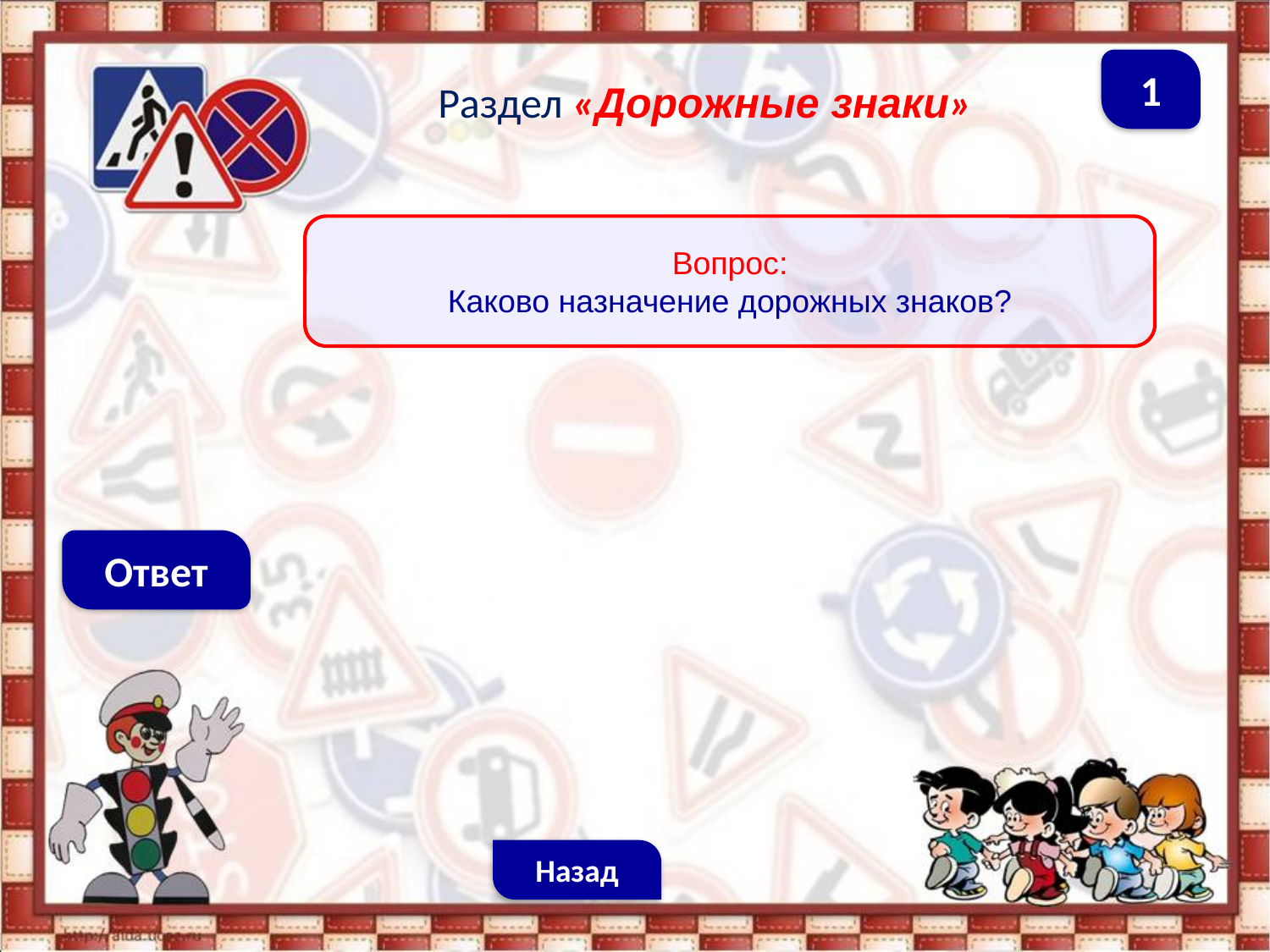

1
Раздел «Дорожные знаки»

Вопрос:
Каково назначение дорожных знаков?

Ответ
Назад